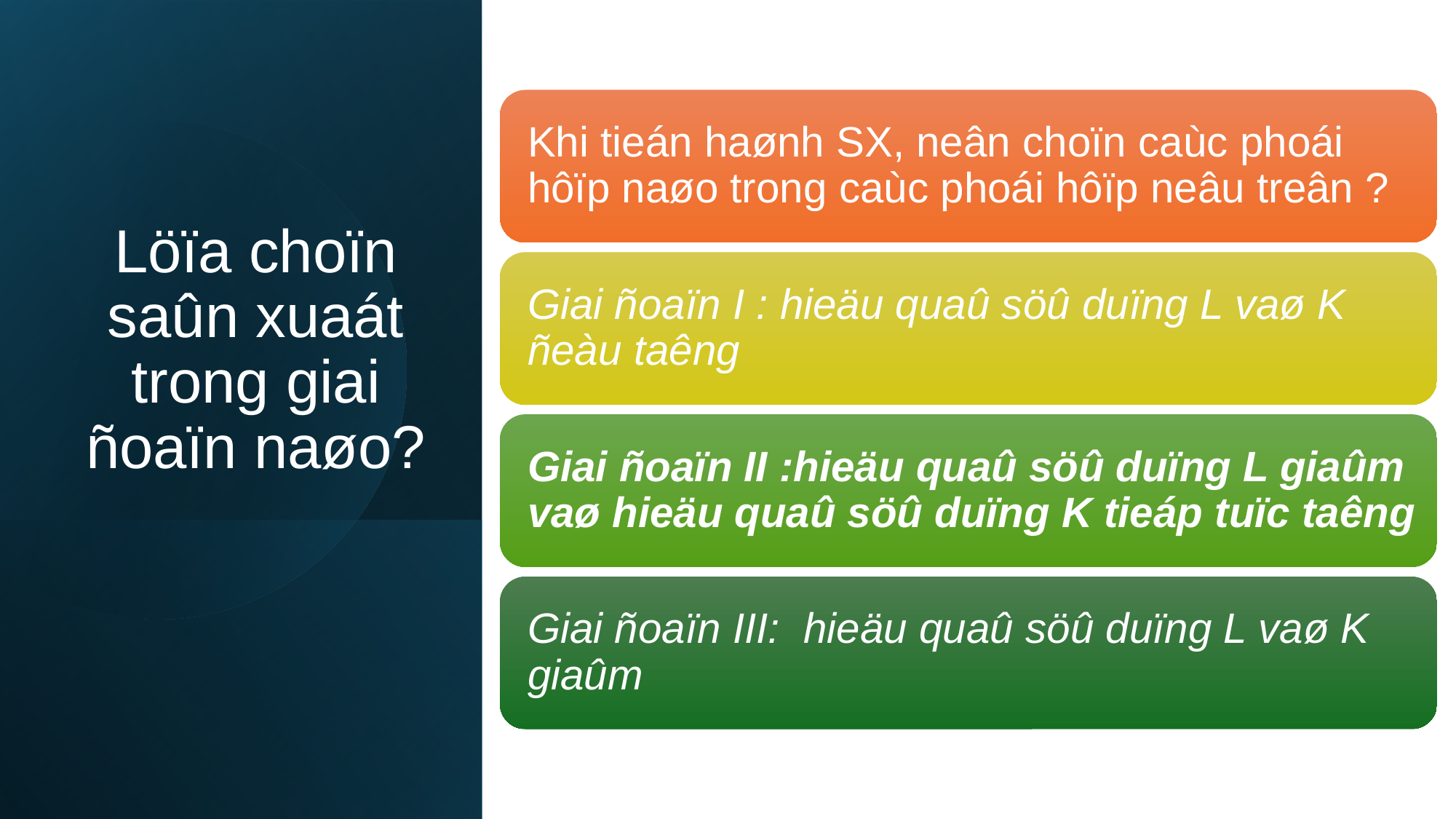

Khi tieán haønh SX, neân choïn caùc phoái hôïp naøo trong caùc phoái hôïp neâu treân ?
Giai ñoaïn I : hieäu quaû söû duïng L vaø K ñeàu taêng
Giai ñoaïn II :hieäu quaû söû duïng L giaûm vaø hieäu quaû söû duïng K tieáp tuïc taêng
Giai ñoaïn III:  hieäu quaû söû duïng L vaø K giaûm

# Löïa choïn saûn xuaát trong giai ñoaïn naøo?